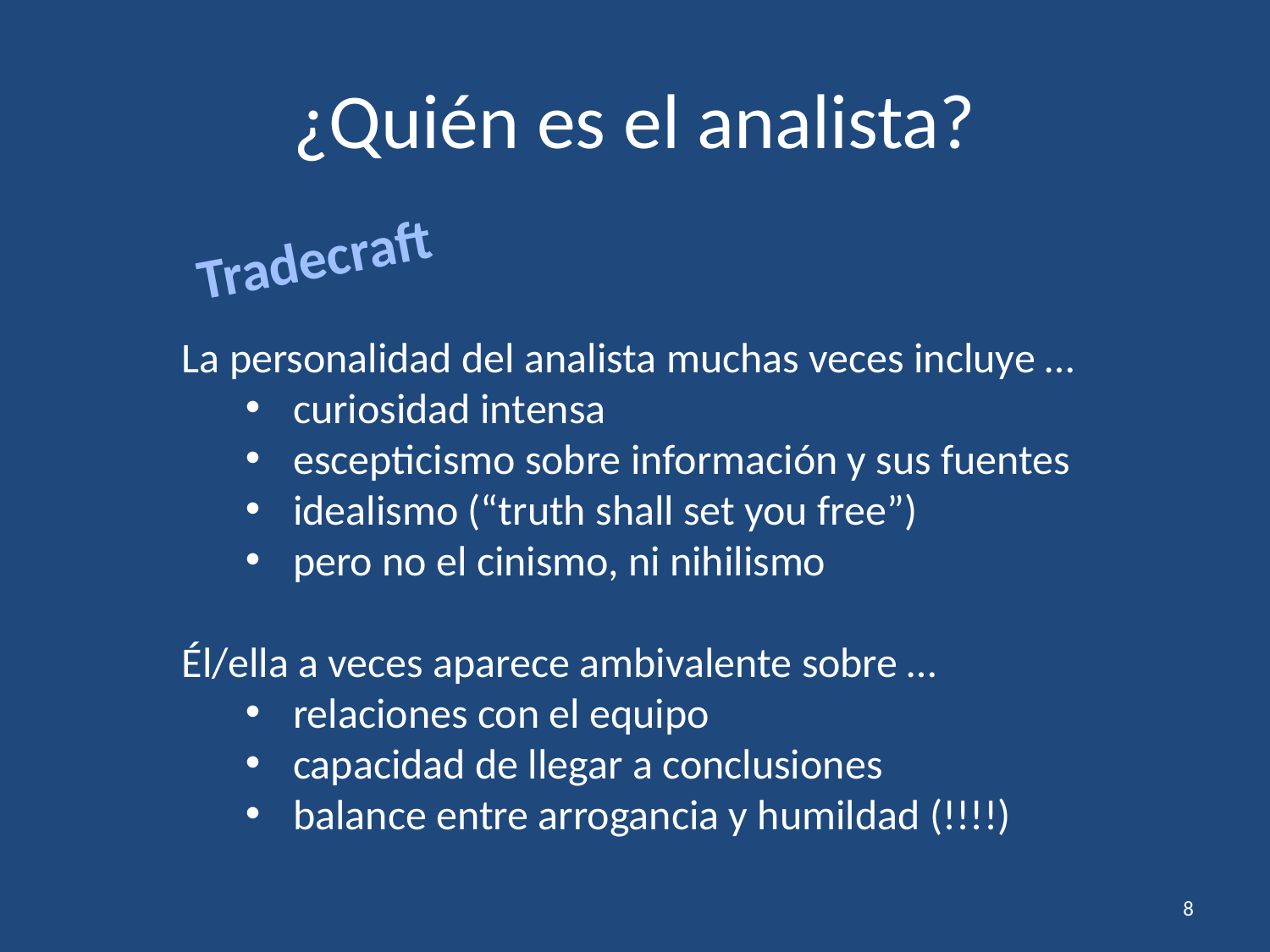

# ¿Quién es el analista?
Tradecraft
La personalidad del analista muchas veces incluye …
curiosidad intensa
escepticismo sobre información y sus fuentes
idealismo (“truth shall set you free”)
pero no el cinismo, ni nihilismo

Él/ella a veces aparece ambivalente sobre …
relaciones con el equipo
capacidad de llegar a conclusiones
balance entre arrogancia y humildad (!!!!)
8